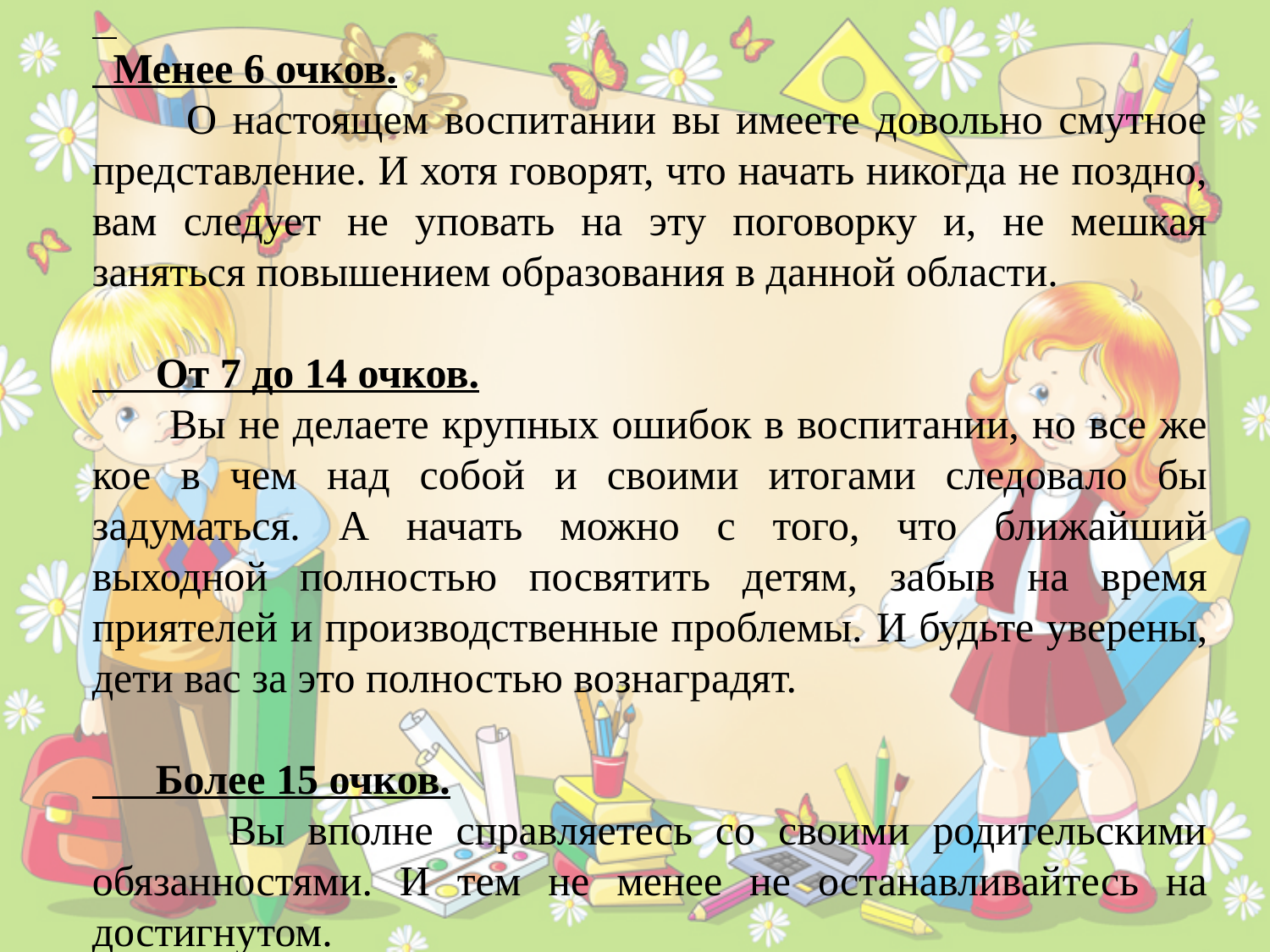

Менее 6 очков.
      О настоящем воспитании вы имеете довольно смутное представление. И хотя говорят, что начать никогда не поздно, вам следует не уповать на эту поговорку и, не мешкая заняться повышением образования в данной области.

      От 7 до 14 очков.
      Вы не делаете крупных ошибок в воспитании, но все же кое в чем над собой и своими итогами следовало бы задуматься. А начать можно с того, что ближайший выходной полностью посвятить детям, забыв на время приятелей и производственные проблемы. И будьте уверены, дети вас за это полностью вознаградят.

      Более 15 очков.
      Вы вполне справляетесь со своими родительскими обязанностями. И тем не менее не останавливайтесь на достигнутом.